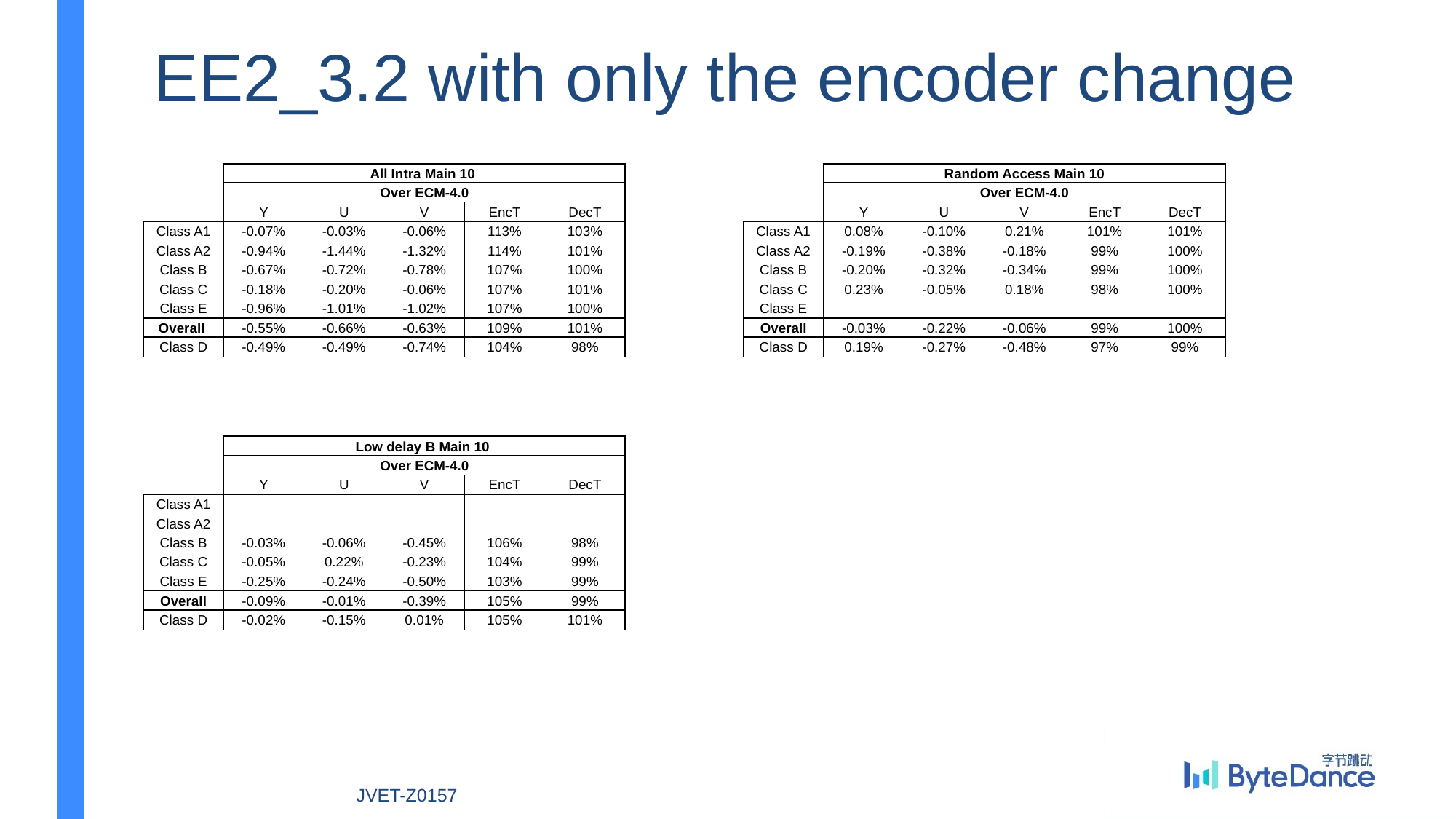

# EE2_3.2 with only the encoder change
|  | All Intra Main 10 |  |  |  |  |
| --- | --- | --- | --- | --- | --- |
|  | Over ECM-4.0 |  |  |  |  |
|  | Y | U | V | EncT | DecT |
| Class A1 | -0.07% | -0.03% | -0.06% | 113% | 103% |
| Class A2 | -0.94% | -1.44% | -1.32% | 114% | 101% |
| Class B | -0.67% | -0.72% | -0.78% | 107% | 100% |
| Class C | -0.18% | -0.20% | -0.06% | 107% | 101% |
| Class E | -0.96% | -1.01% | -1.02% | 107% | 100% |
| Overall | -0.55% | -0.66% | -0.63% | 109% | 101% |
| Class D | -0.49% | -0.49% | -0.74% | 104% | 98% |
|  | Random Access Main 10 |  |  |  |  |
| --- | --- | --- | --- | --- | --- |
|  | Over ECM-4.0 |  |  |  |  |
|  | Y | U | V | EncT | DecT |
| Class A1 | 0.08% | -0.10% | 0.21% | 101% | 101% |
| Class A2 | -0.19% | -0.38% | -0.18% | 99% | 100% |
| Class B | -0.20% | -0.32% | -0.34% | 99% | 100% |
| Class C | 0.23% | -0.05% | 0.18% | 98% | 100% |
| Class E |  |  |  |  |  |
| Overall | -0.03% | -0.22% | -0.06% | 99% | 100% |
| Class D | 0.19% | -0.27% | -0.48% | 97% | 99% |
|  | Low delay B Main 10 |  |  |  |  |
| --- | --- | --- | --- | --- | --- |
|  | Over ECM-4.0 |  |  |  |  |
|  | Y | U | V | EncT | DecT |
| Class A1 |  |  |  |  |  |
| Class A2 |  |  |  |  |  |
| Class B | -0.03% | -0.06% | -0.45% | 106% | 98% |
| Class C | -0.05% | 0.22% | -0.23% | 104% | 99% |
| Class E | -0.25% | -0.24% | -0.50% | 103% | 99% |
| Overall | -0.09% | -0.01% | -0.39% | 105% | 99% |
| Class D | -0.02% | -0.15% | 0.01% | 105% | 101% |
JVET-Z0157